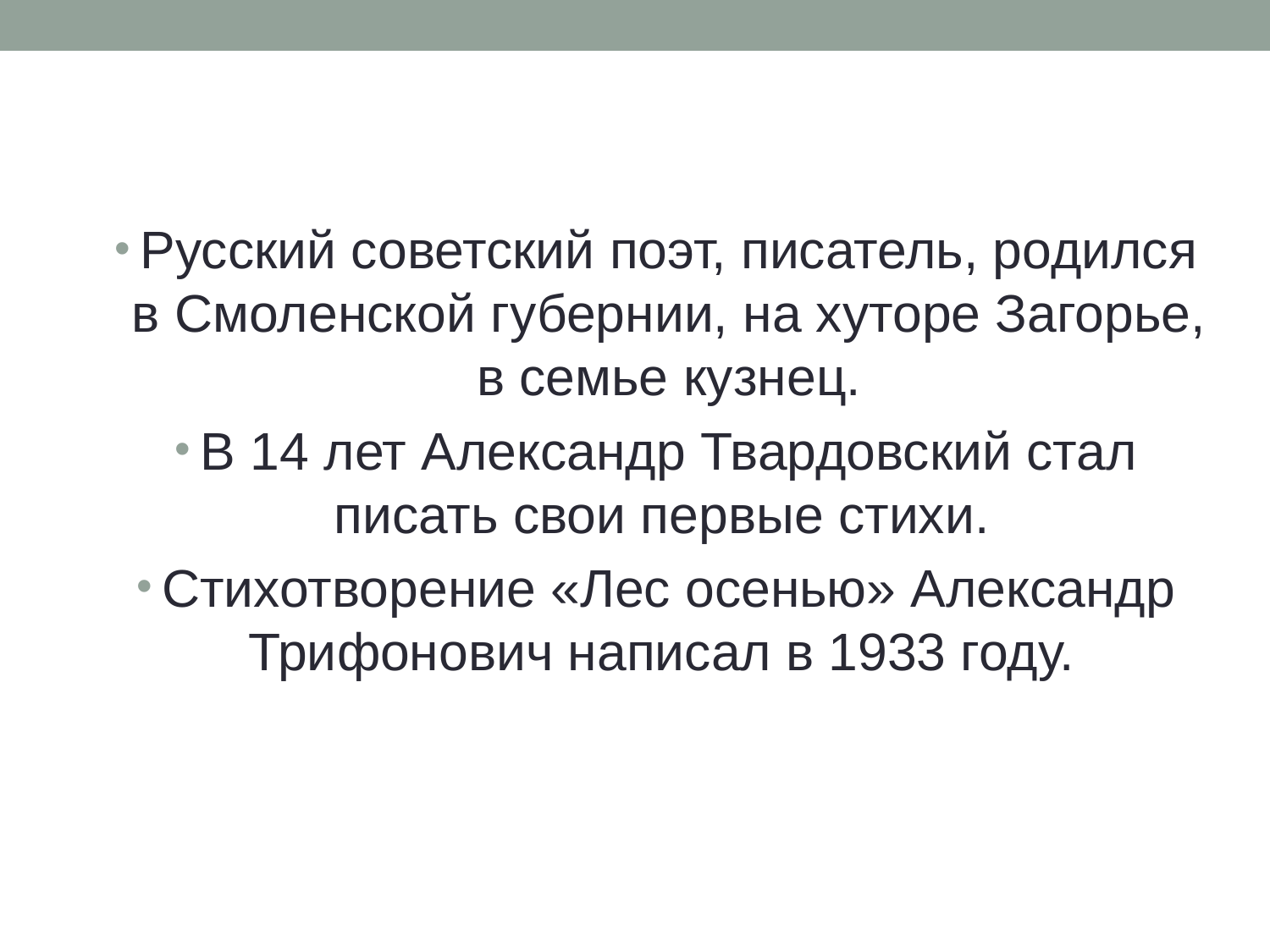

Русский советский поэт, писатель, родился в Смоленской губернии, на хуторе Загорье, в семье кузнец.
В 14 лет Александр Твардовский стал писать свои первые стихи.
Стихотворение «Лес осенью» Александр Трифонович написал в 1933 году.